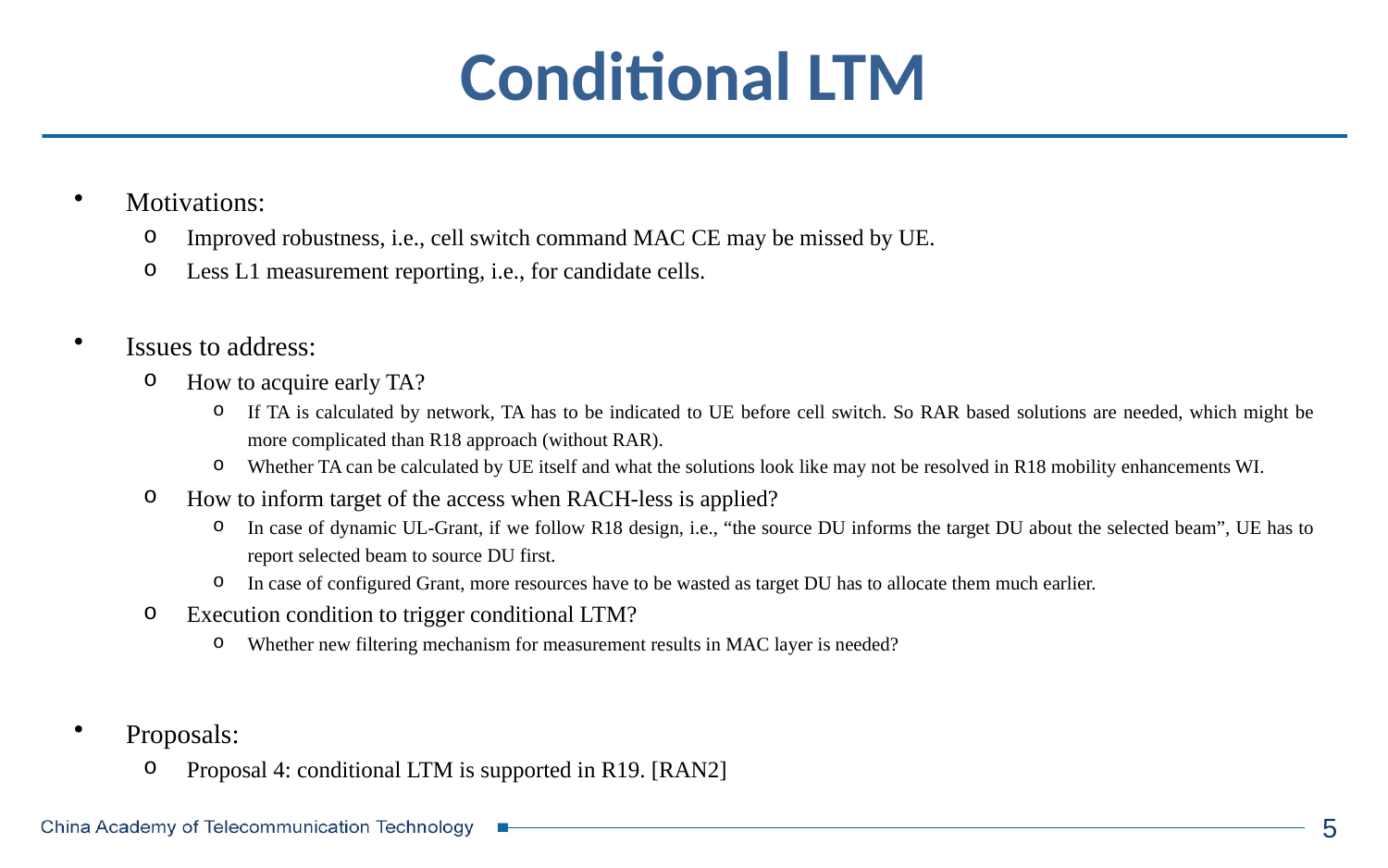

# Conditional LTM
Motivations:
Improved robustness, i.e., cell switch command MAC CE may be missed by UE.
Less L1 measurement reporting, i.e., for candidate cells.

Issues to address:
How to acquire early TA?
If TA is calculated by network, TA has to be indicated to UE before cell switch. So RAR based solutions are needed, which might be more complicated than R18 approach (without RAR).
Whether TA can be calculated by UE itself and what the solutions look like may not be resolved in R18 mobility enhancements WI.
How to inform target of the access when RACH-less is applied?
In case of dynamic UL-Grant, if we follow R18 design, i.e., “the source DU informs the target DU about the selected beam”, UE has to report selected beam to source DU first.
In case of configured Grant, more resources have to be wasted as target DU has to allocate them much earlier.
Execution condition to trigger conditional LTM?
Whether new filtering mechanism for measurement results in MAC layer is needed?

Proposals:
Proposal 4: conditional LTM is supported in R19. [RAN2]

5